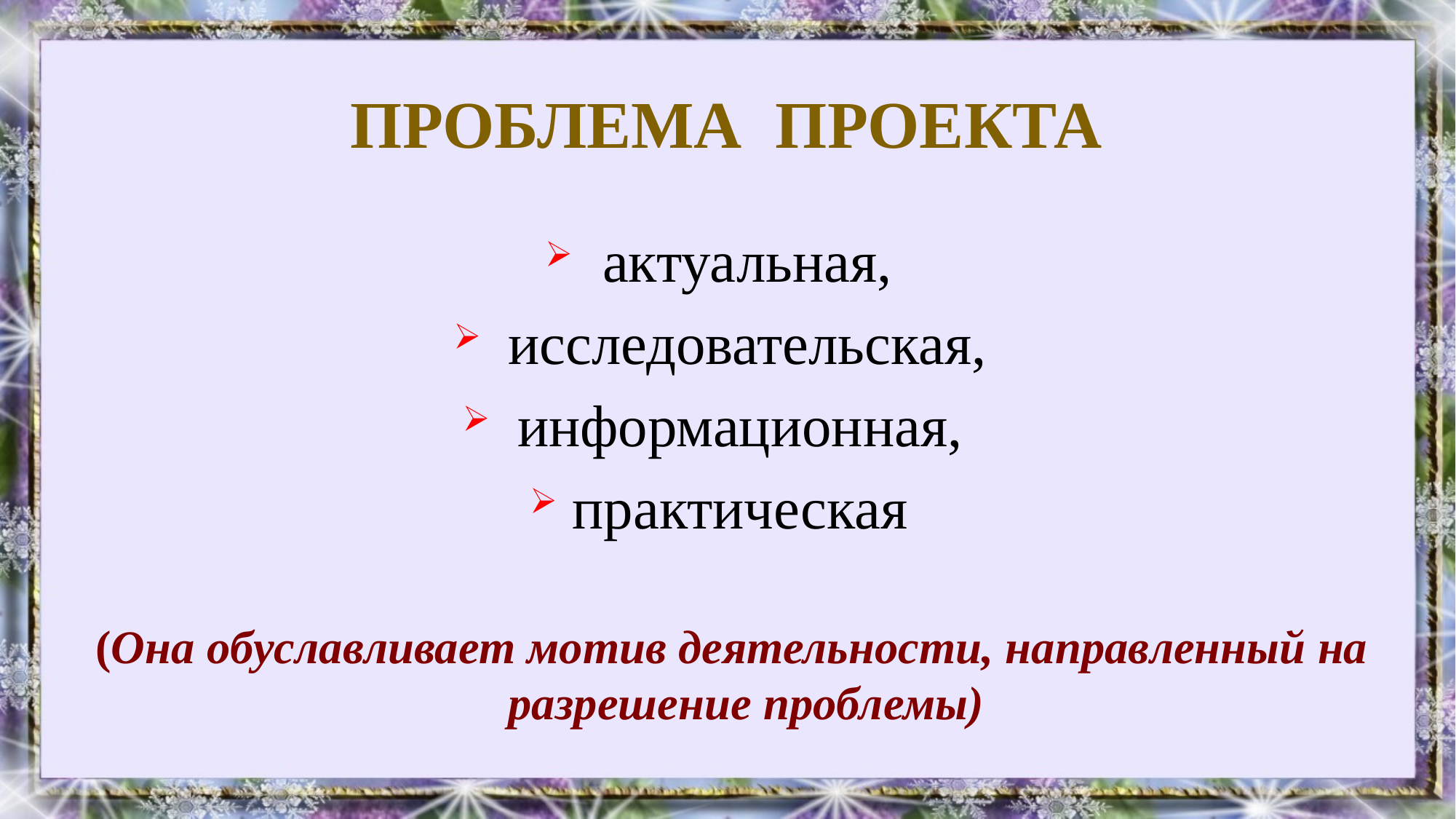

# ПРОБЛЕМА  ПРОЕКТА
 актуальная,
 исследовательская,
 информационная,
практическая

 (Она обуславливает мотив деятельности, направленный на разрешение проблемы)